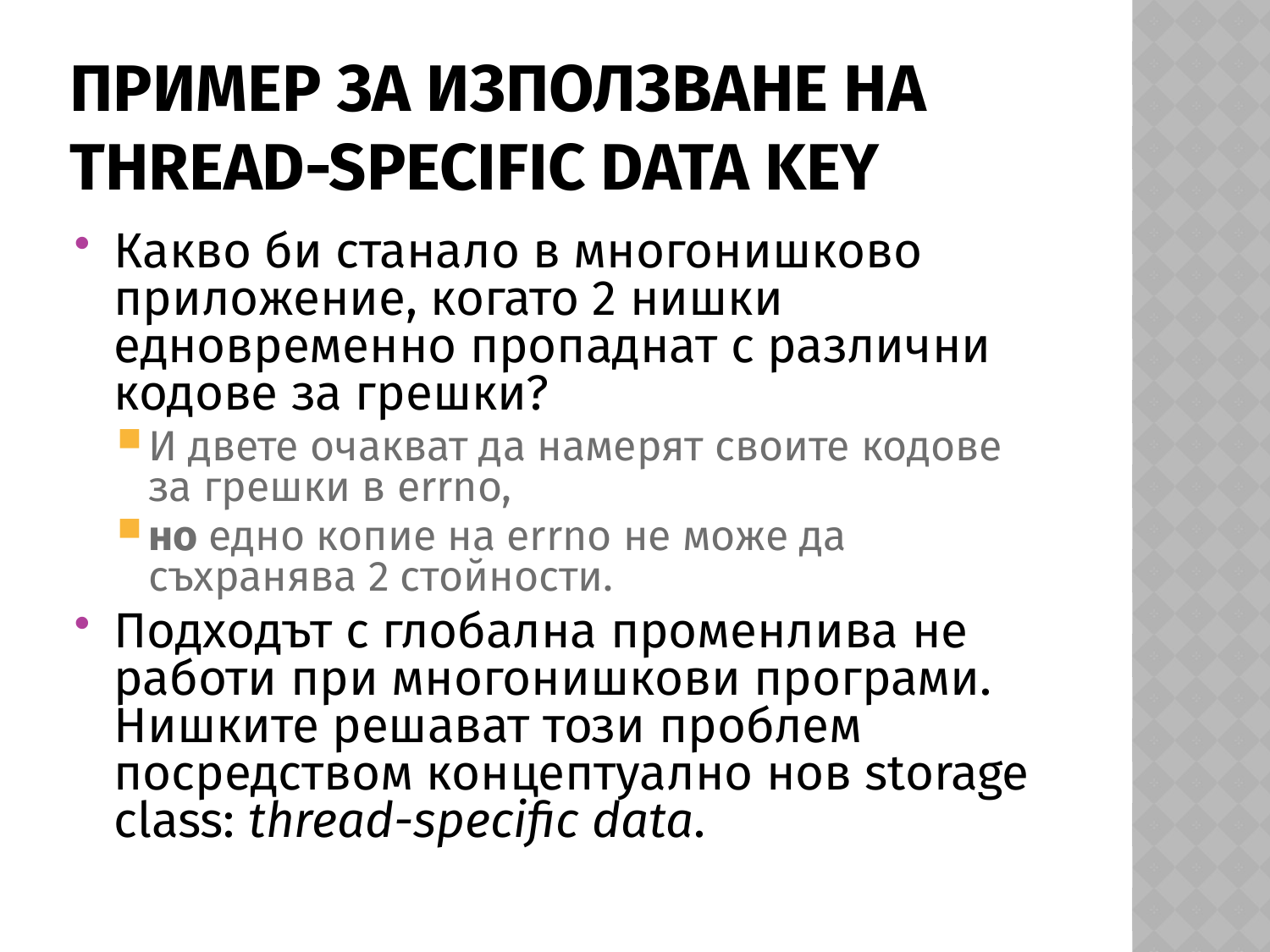

# Пример за използване на Thread-Specific Data Key
Какво би станало в многонишково приложение, когато 2 нишки едновременно пропаднат с различни кодове за грешки?
И двете очакват да намерят своите кодове за грешки в errno,
но едно копие на errno не може да съхранява 2 стойности.
Подходът с глобална променлива не работи при многонишкови програми. Нишките решават този проблем посредством концептуално нов storage class: thread-specific data.